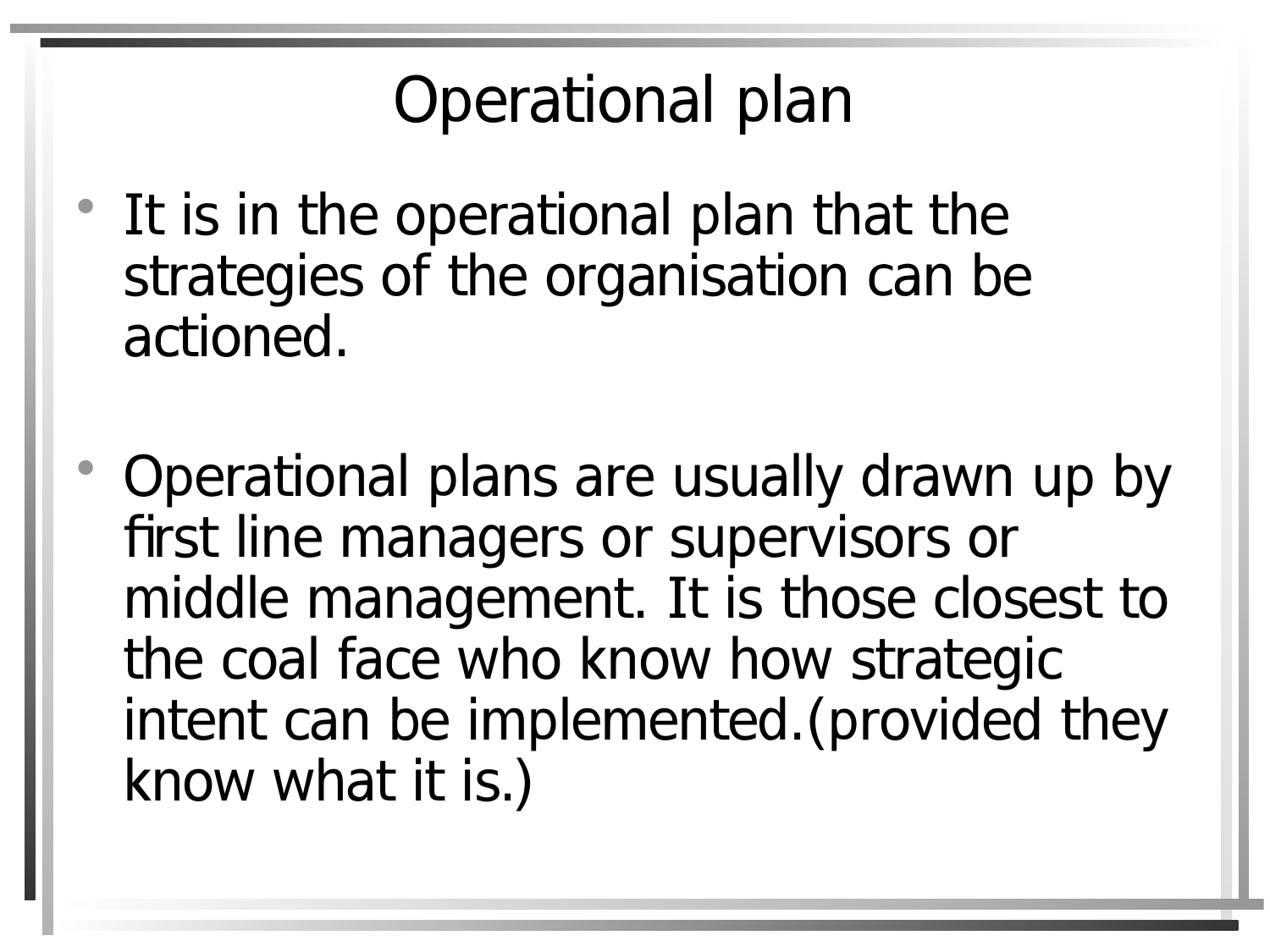

# Operational plan
It is in the operational plan that the strategies of the organisation can be actioned.
Operational plans are usually drawn up by first line managers or supervisors or middle management. It is those closest to the coal face who know how strategic intent can be implemented.(provided they know what it is.)